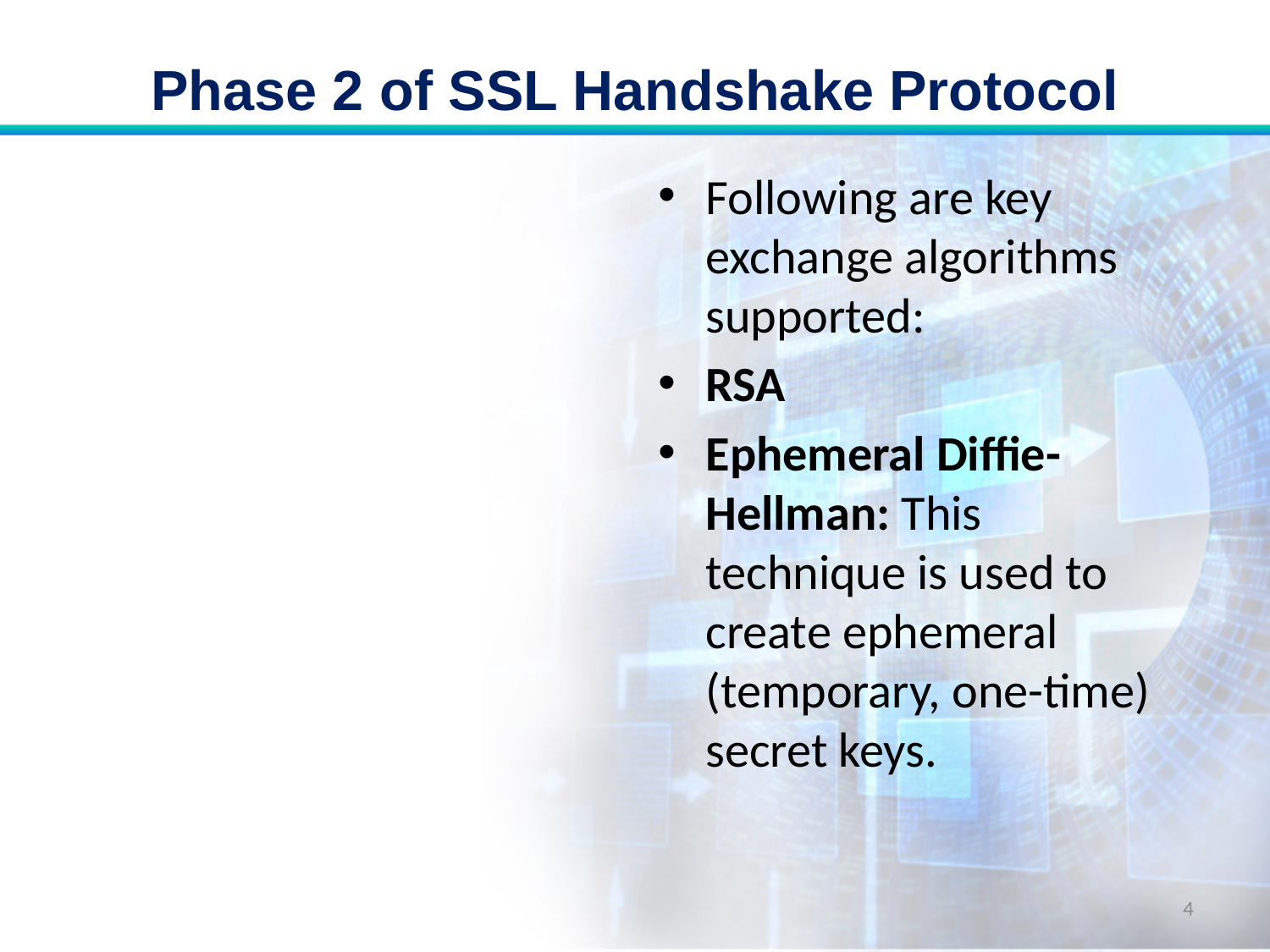

# Phase 2 of SSL Handshake Protocol
Following are key exchange algorithms supported:
RSA
Ephemeral Diffie-Hellman: This technique is used to create ephemeral (temporary, one-time) secret keys.
4